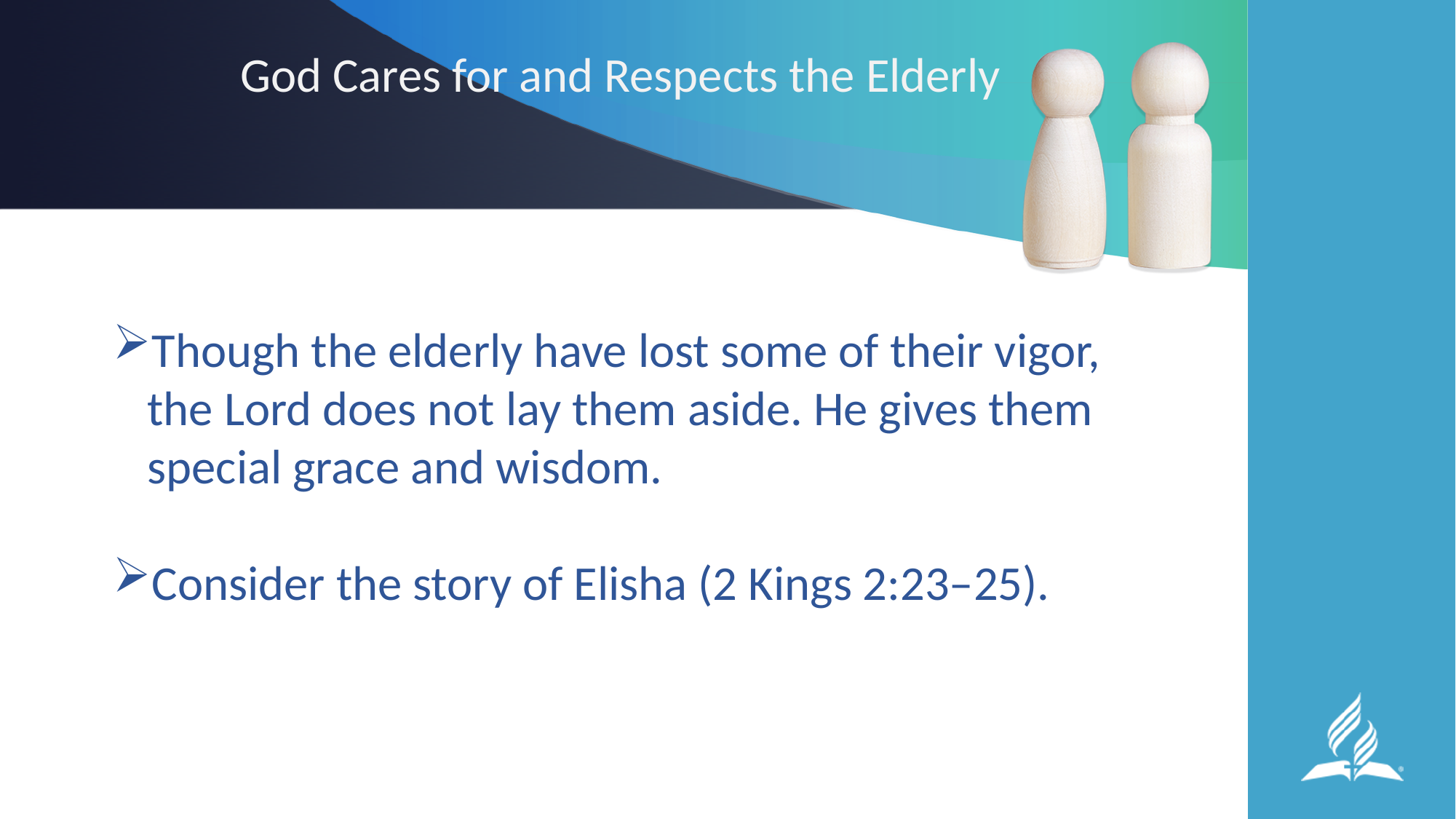

# God Cares for and Respects the Elderly

Though the elderly have lost some of their vigor, the Lord does not lay them aside. He gives them special grace and wisdom.

Consider the story of Elisha (2 Kings 2:23–25).